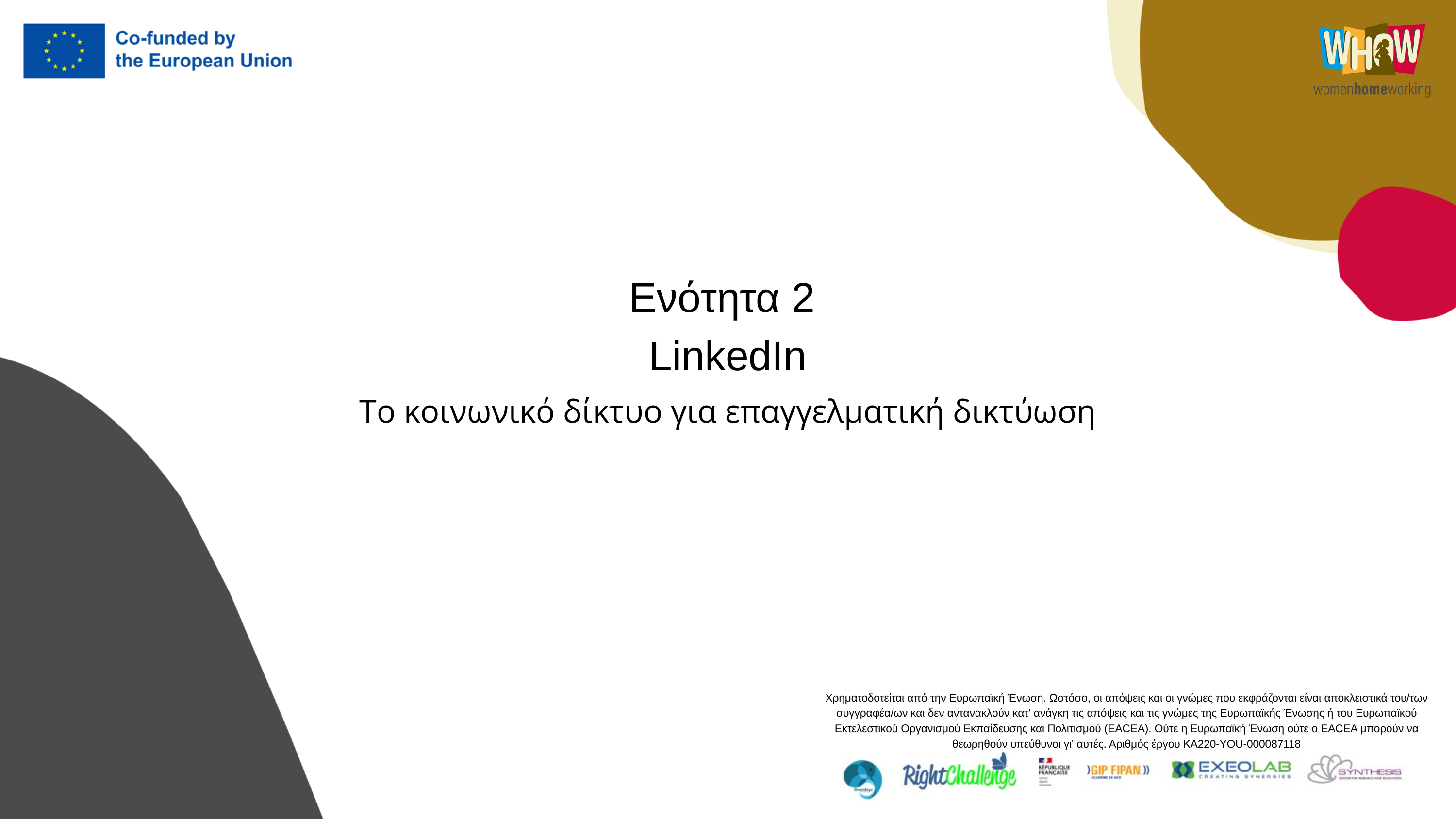

Ενότητα 2
LinkedIn

Το κοινωνικό δίκτυο για επαγγελματική δικτύωση

Χρηματοδοτείται από την Ευρωπαϊκή Ένωση. Ωστόσο, οι απόψεις και οι γνώμες που εκφράζονται είναι αποκλειστικά του/των συγγραφέα/ων και δεν αντανακλούν κατ' ανάγκη τις απόψεις και τις γνώμες της Ευρωπαϊκής Ένωσης ή του Ευρωπαϊκού Εκτελεστικού Οργανισμού Εκπαίδευσης και Πολιτισμού (EACEA). Ούτε η Ευρωπαϊκή Ένωση ούτε ο EACEA μπορούν να θεωρηθούν υπεύθυνοι γι' αυτές. Αριθμός έργου KA220-YOU-000087118